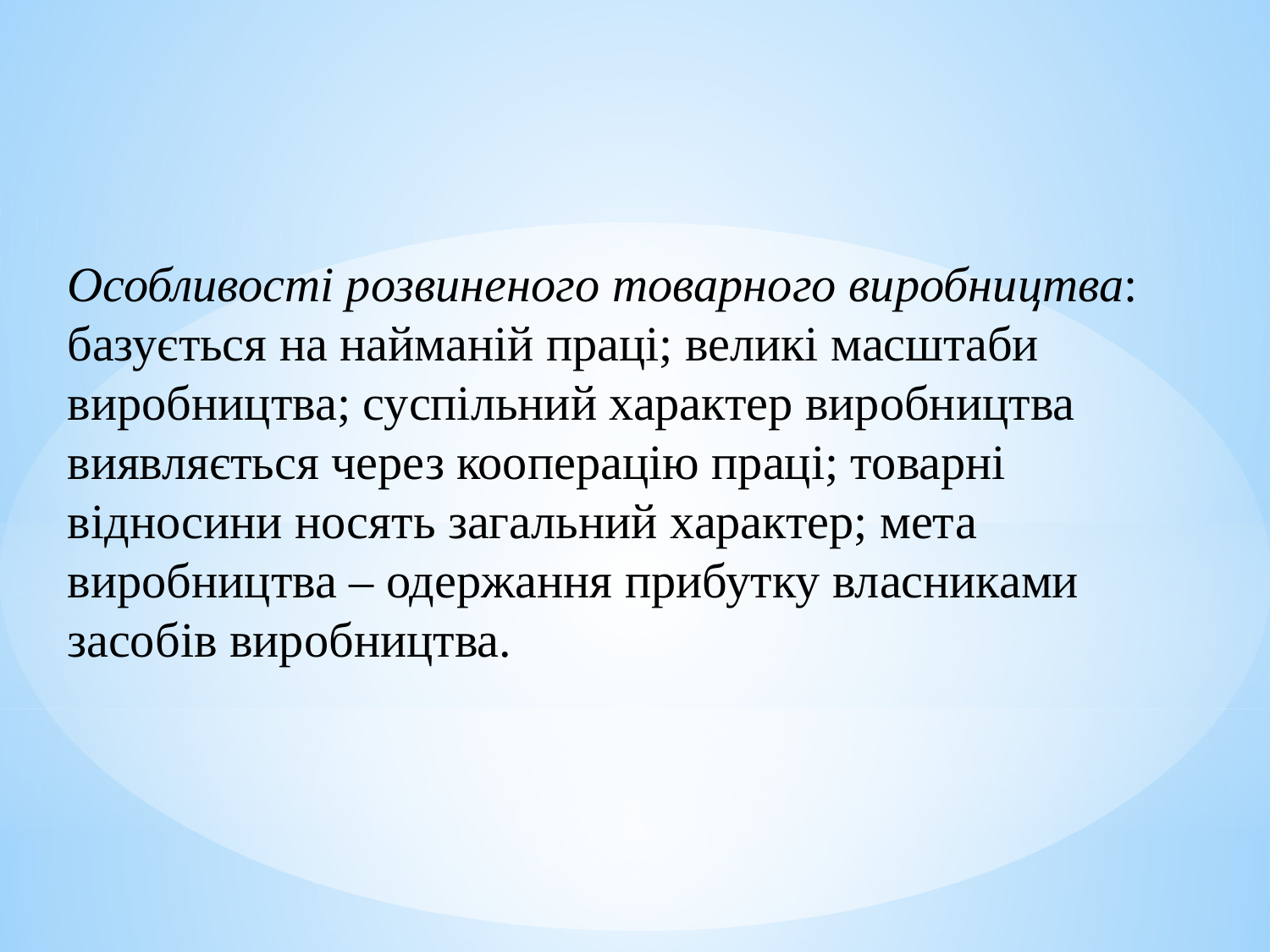

Особливості розвиненого товарного виробництва: базується на найманій праці; великі масштаби виробництва; суспільний характер виробництва виявляється через кооперацію праці; товарні відносини носять загальний характер; мета виробництва – одержання прибутку власниками засобів виробництва.